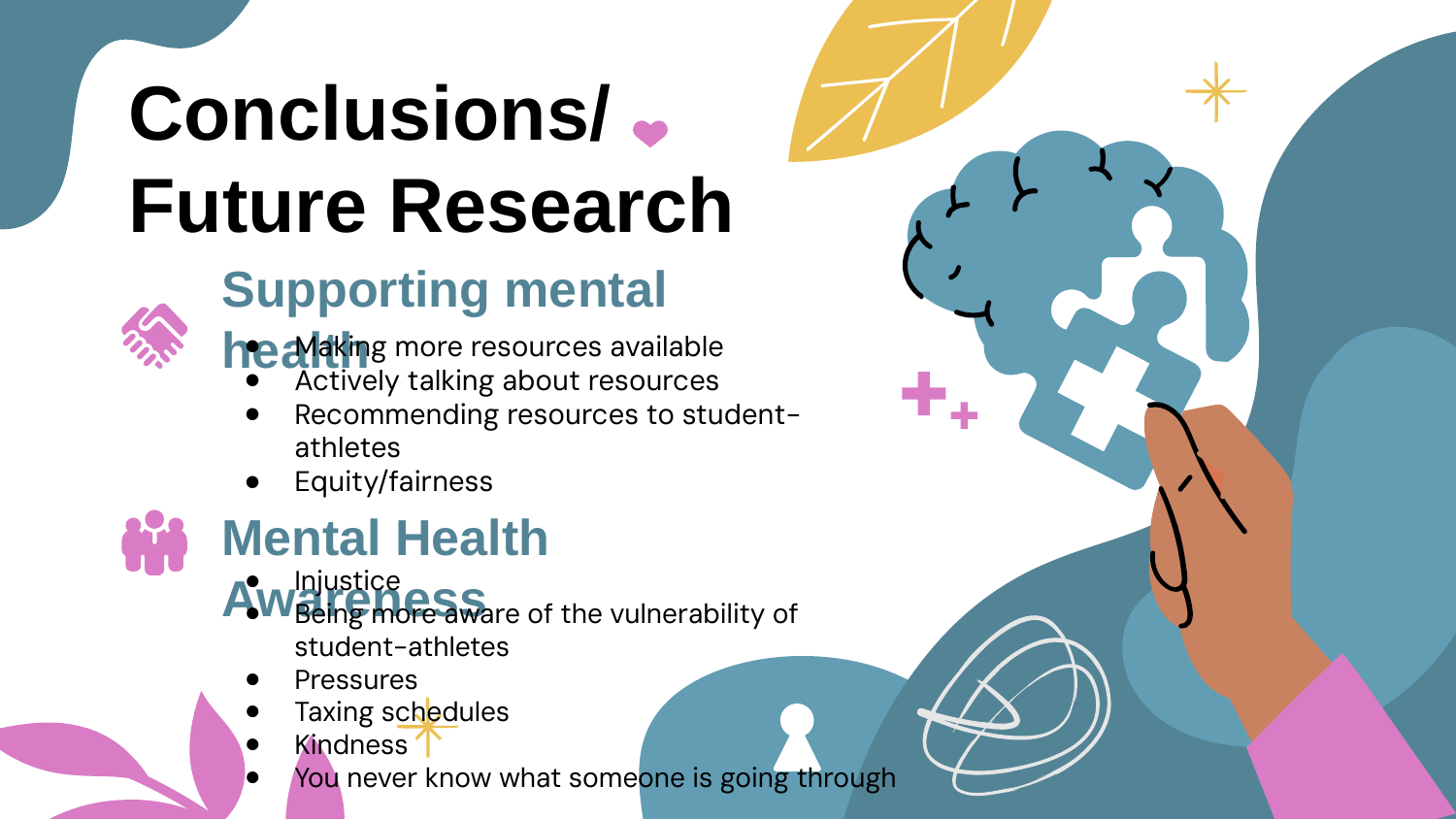

# Conclusions/
Future Research

Supporting mental health

Making more resources available
Actively talking about resources
Recommending resources to student-athletes
Equity/fairness

Mental Health Awareness

Injustice
Being more aware of the vulnerability of student-athletes
Pressures
Taxing schedules
Kindness
You never know what someone is going through